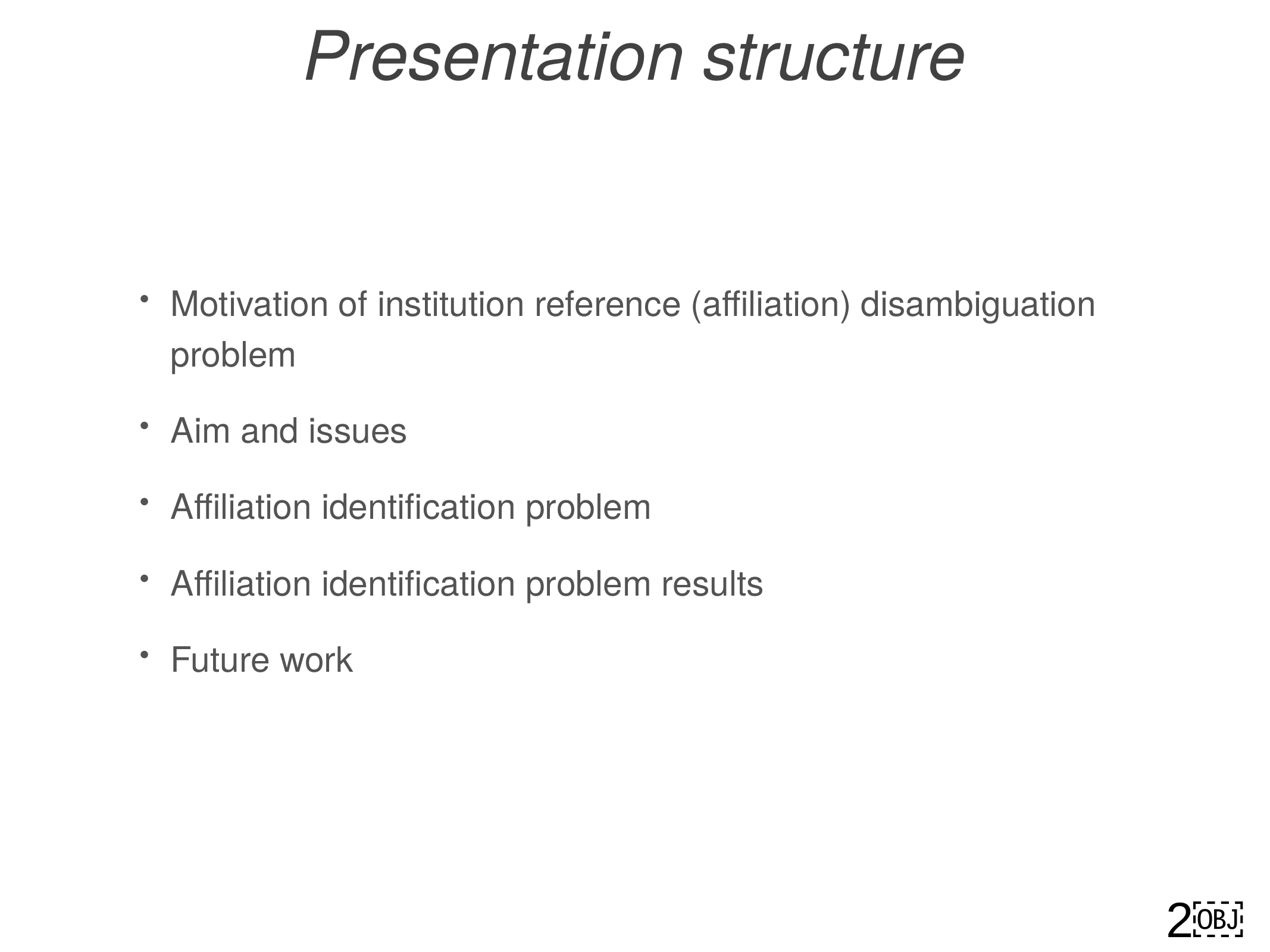

Presentation structure
Motivation of institution reference (affiliation) disambiguation problem
Aim and issues
Affiliation identification problem
Affiliation identification problem results
Future work
2￼